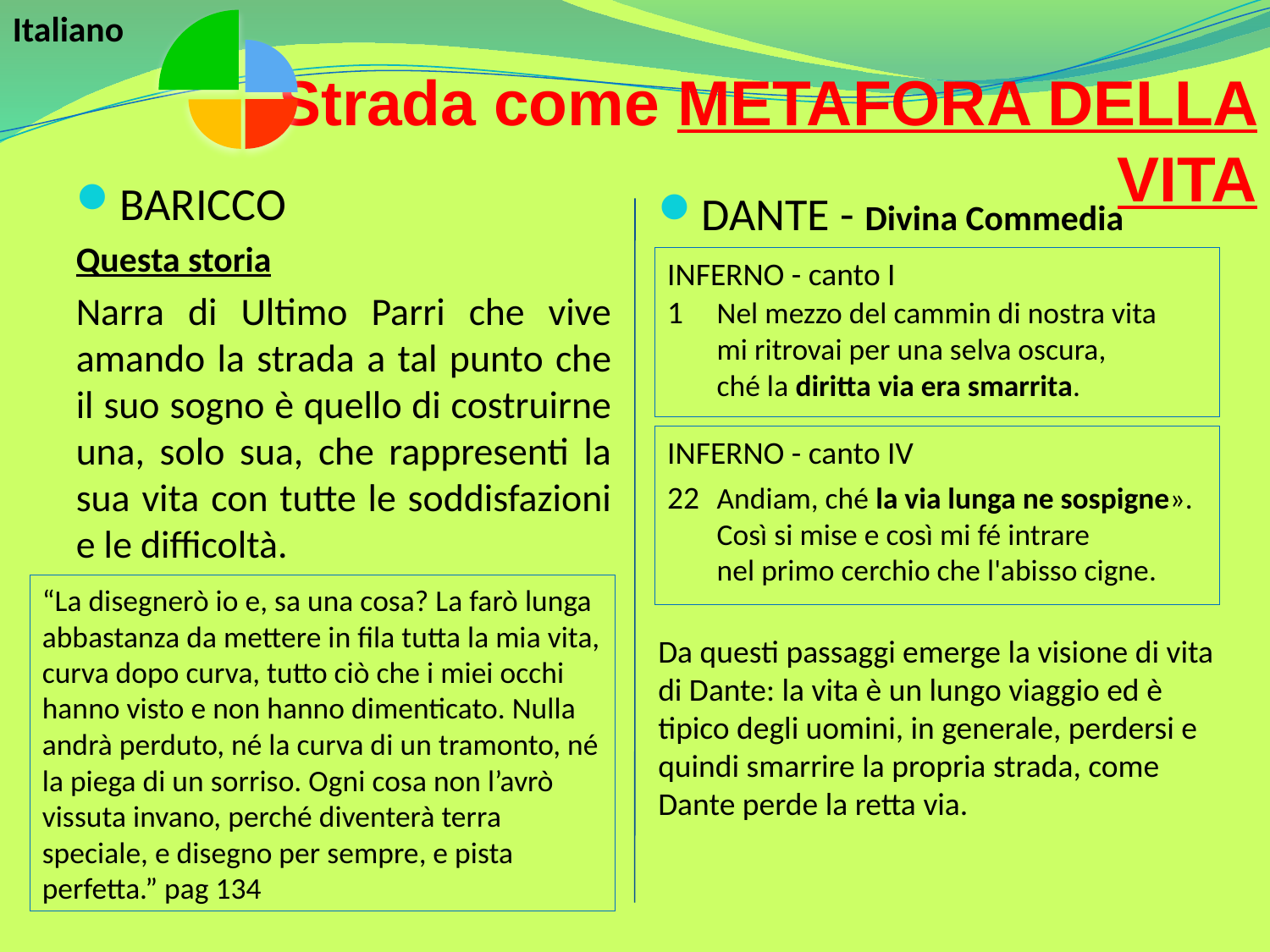

Italiano

Strada come METAFORA DELLA VITA

BARICCO
Questa storia
Narra di Ultimo Parri che vive amando la strada a tal punto che il suo sogno è quello di costruirne una, solo sua, che rappresenti la sua vita con tutte le soddisfazioni e le difficoltà.

DANTE - Divina Commedia

INFERNO - canto I
1	Nel mezzo del cammin di nostra vita
mi ritrovai per una selva oscura,
ché la diritta via era smarrita.

INFERNO - canto IV
22	Andiam, ché la via lunga ne sospigne».
Così si mise e così mi fé intrare
nel primo cerchio che l'abisso cigne.

“La disegnerò io e, sa una cosa? La farò lunga abbastanza da mettere in fila tutta la mia vita, curva dopo curva, tutto ciò che i miei occhi hanno visto e non hanno dimenticato. Nulla andrà perduto, né la curva di un tramonto, né la piega di un sorriso. Ogni cosa non l’avrò vissuta invano, perché diventerà terra speciale, e disegno per sempre, e pista perfetta.” pag 134
Da questi passaggi emerge la visione di vita di Dante: la vita è un lungo viaggio ed è tipico degli uomini, in generale, perdersi e quindi smarrire la propria strada, come Dante perde la retta via.